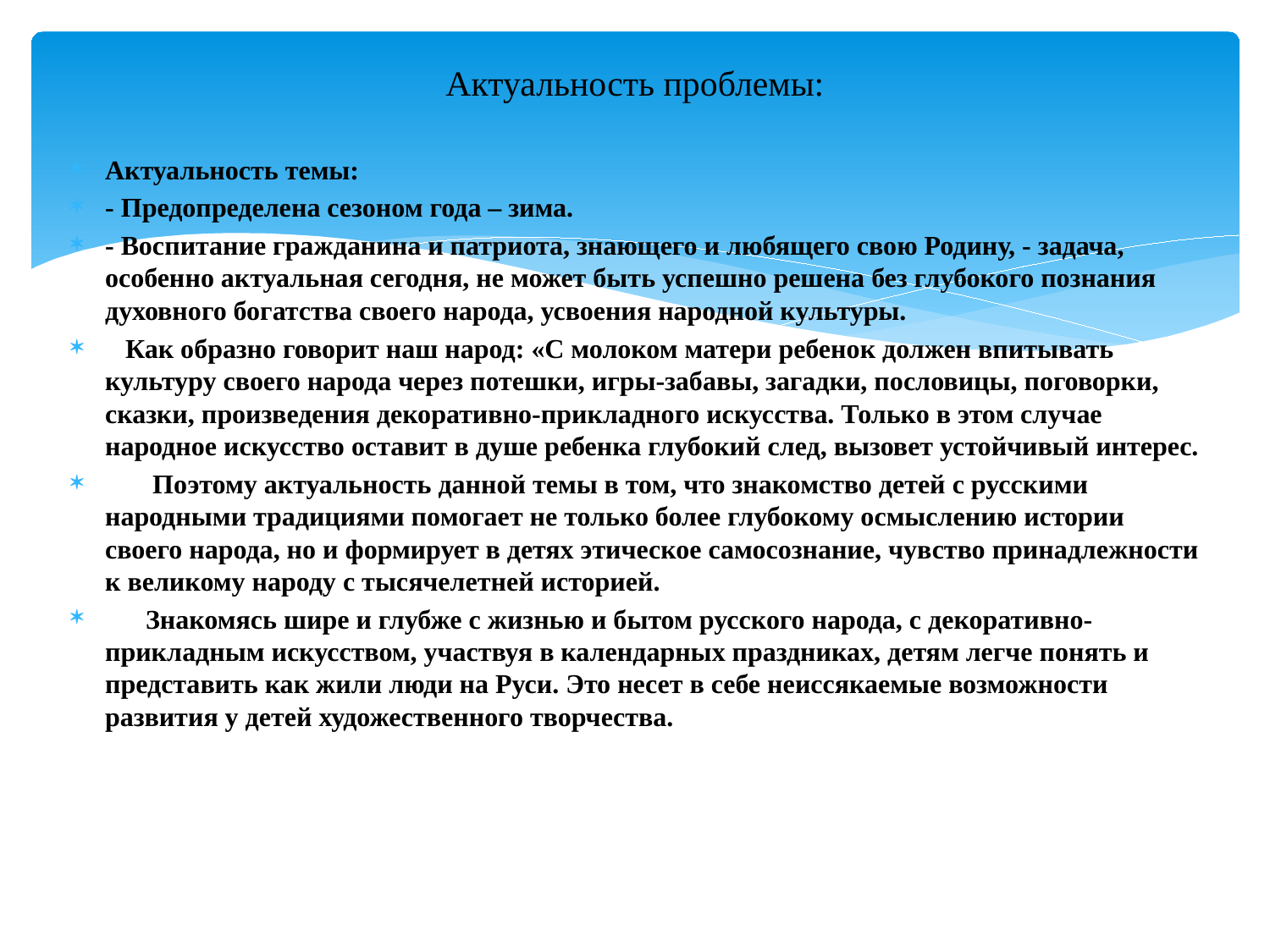

# Актуальность проблемы:
Актуальность темы:
- Предопределена сезоном года – зима.
- Воспитание гражданина и патриота, знающего и любящего свою Родину, - задача, особенно актуальная сегодня, не может быть успешно решена без глубокого познания духовного богатства своего народа, усвоения народной культуры.
   Как образно говорит наш народ: «С молоком матери ребенок должен впитывать культуру своего народа через потешки, игры-забавы, загадки, пословицы, поговорки, сказки, произведения декоративно-прикладного искусства. Только в этом случае народное искусство оставит в душе ребенка глубокий след, вызовет устойчивый интерес.
       Поэтому актуальность данной темы в том, что знакомство детей с русскими народными традициями помогает не только более глубокому осмыслению истории своего народа, но и формирует в детях этическое самосознание, чувство принадлежности к великому народу с тысячелетней историей.
      Знакомясь шире и глубже с жизнью и бытом русского народа, с декоративно-прикладным искусством, участвуя в календарных праздниках, детям легче понять и представить как жили люди на Руси. Это несет в себе неиссякаемые возможности развития у детей художественного творчества.